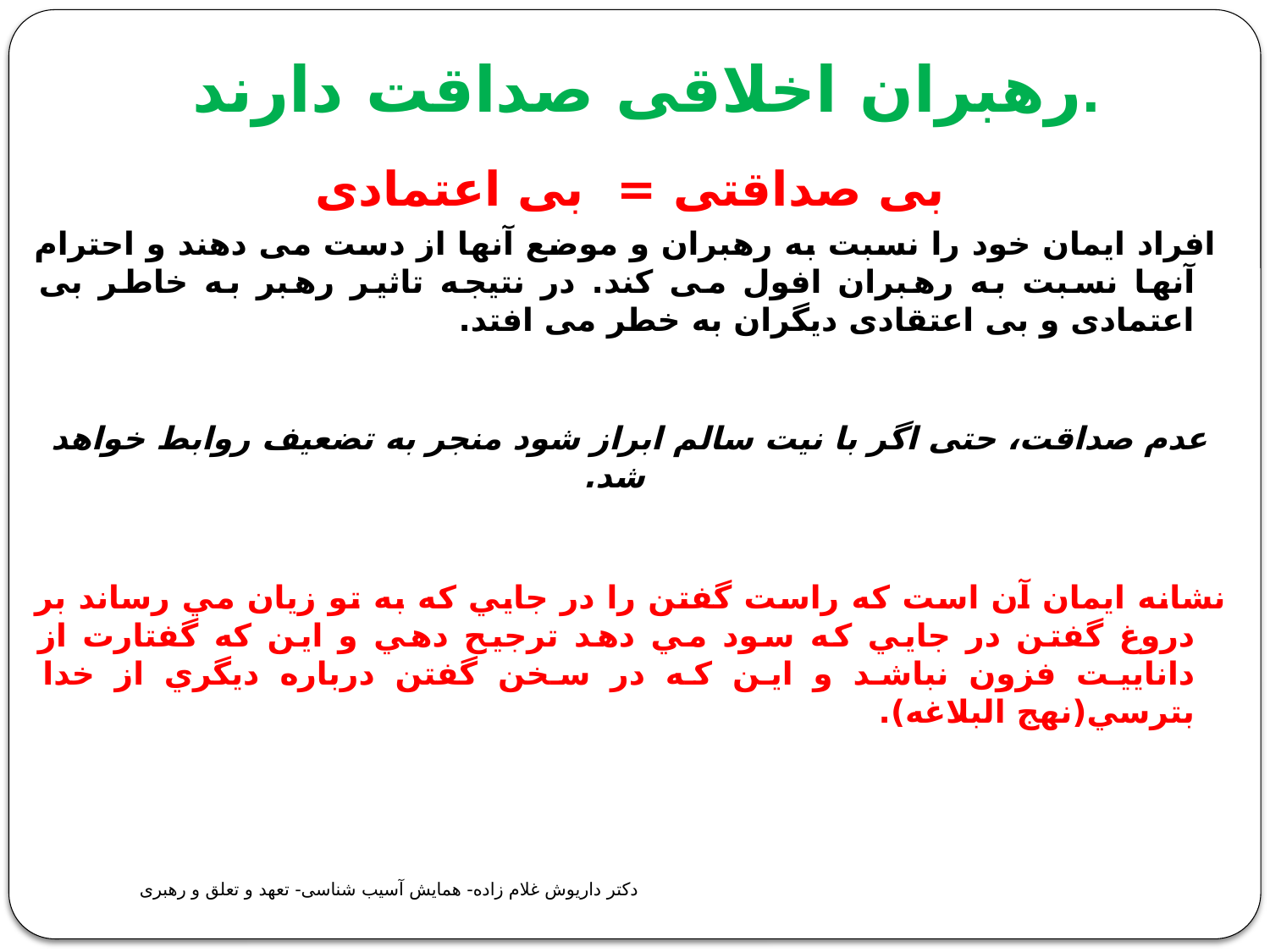

# رهبران اخلاقی صداقت دارند.

بی صداقتی =  بی اعتمادی
 افراد ایمان خود را نسبت به رهبران و موضع آنها از دست می دهند و احترام آنها نسبت به رهبران افول می کند. در نتیجه تاثیر رهبر به خاطر بی اعتمادی و بی اعتقادی دیگران به خطر می افتد.

عدم صداقت، حتی اگر با نیت سالم ابراز شود منجر به تضعیف روابط خواهد شد.

نشانه ايمان آن است كه راست گفتن را در جايي كه به تو زيان مي رساند بر دروغ گفتن در جايي كه سود مي دهد ترجيح دهي و اين كه گفتارت از داناييت فزون نباشد و اين كه در سخن گفتن درباره ديگري از خدا بترسي(نهج البلاغه).

دکتر داریوش غلام زاده- همایش آسیب شناسی- تعهد و تعلق و رهبری